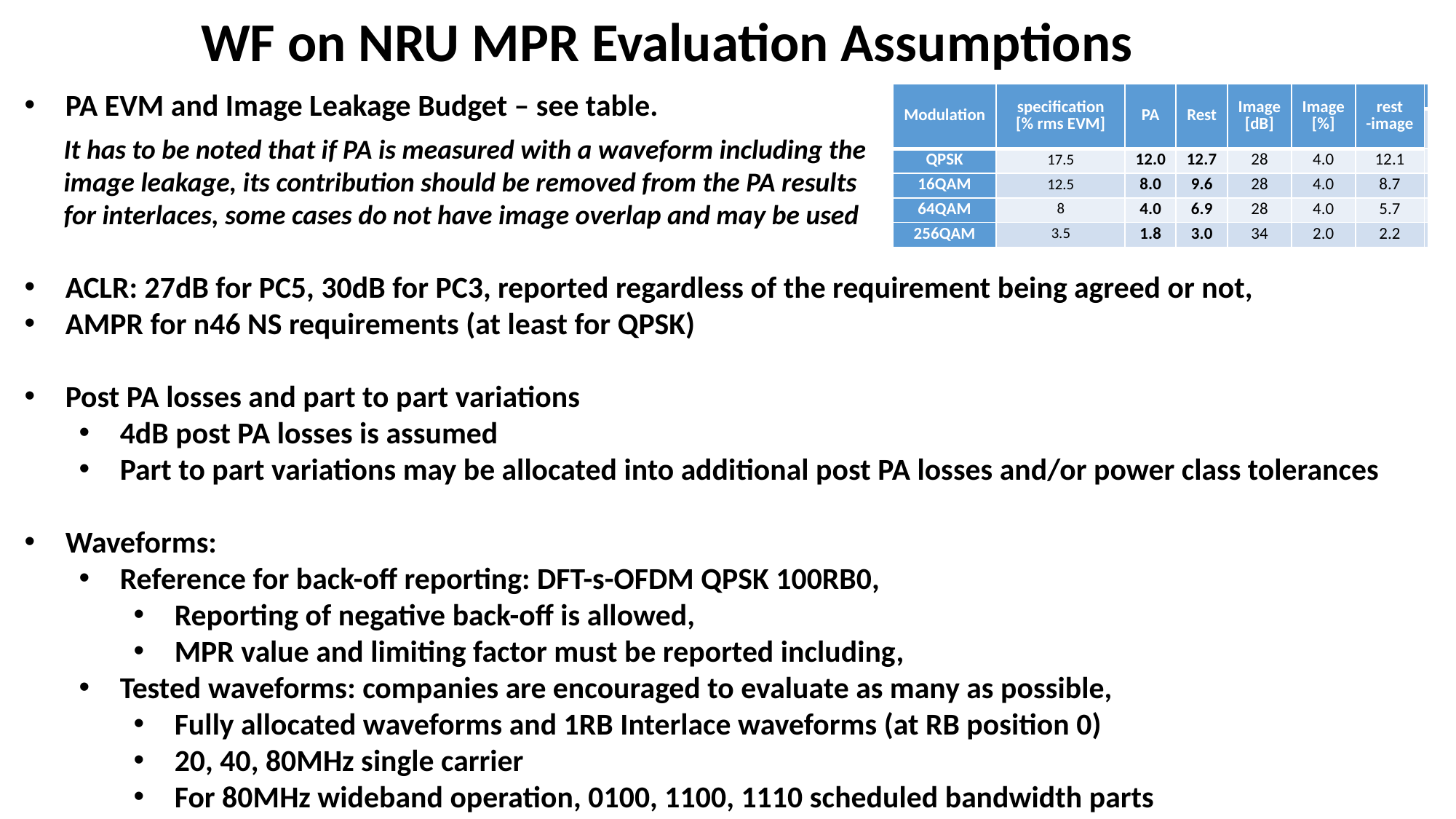

# WF on NRU MPR Evaluation Assumptions
PA EVM and Image Leakage Budget – see table.

ACLR: 27dB for PC5, 30dB for PC3, reported regardless of the requirement being agreed or not,
AMPR for n46 NS requirements (at least for QPSK)

Post PA losses and part to part variations
4dB post PA losses is assumed
Part to part variations may be allocated into additional post PA losses and/or power class tolerances

Waveforms:
Reference for back-off reporting: DFT-s-OFDM QPSK 100RB0,
Reporting of negative back-off is allowed,
MPR value and limiting factor must be reported including,
Tested waveforms: companies are encouraged to evaluate as many as possible,
Fully allocated waveforms and 1RB Interlace waveforms (at RB position 0)
20, 40, 80MHz single carrier
For 80MHz wideband operation, 0100, 1100, 1110 scheduled bandwidth parts

| Modulation | specification [% rms EVM] | PA | Rest | Image [dB] | Image [%] | rest -image |  |
| --- | --- | --- | --- | --- | --- | --- | --- |
|  |  |  |  |  |  |  |  |
| QPSK | 17.5 | 12.0 | 12.7 | 28 | 4.0 | 12.1 |  |
| 16QAM | 12.5 | 8.0 | 9.6 | 28 | 4.0 | 8.7 |  |
| 64QAM | 8 | 4.0 | 6.9 | 28 | 4.0 | 5.7 |  |
| 256QAM | 3.5 | 1.8 | 3.0 | 34 | 2.0 | 2.2 |  |
It has to be noted that if PA is measured with a waveform including the image leakage, its contribution should be removed from the PA results
for interlaces, some cases do not have image overlap and may be used